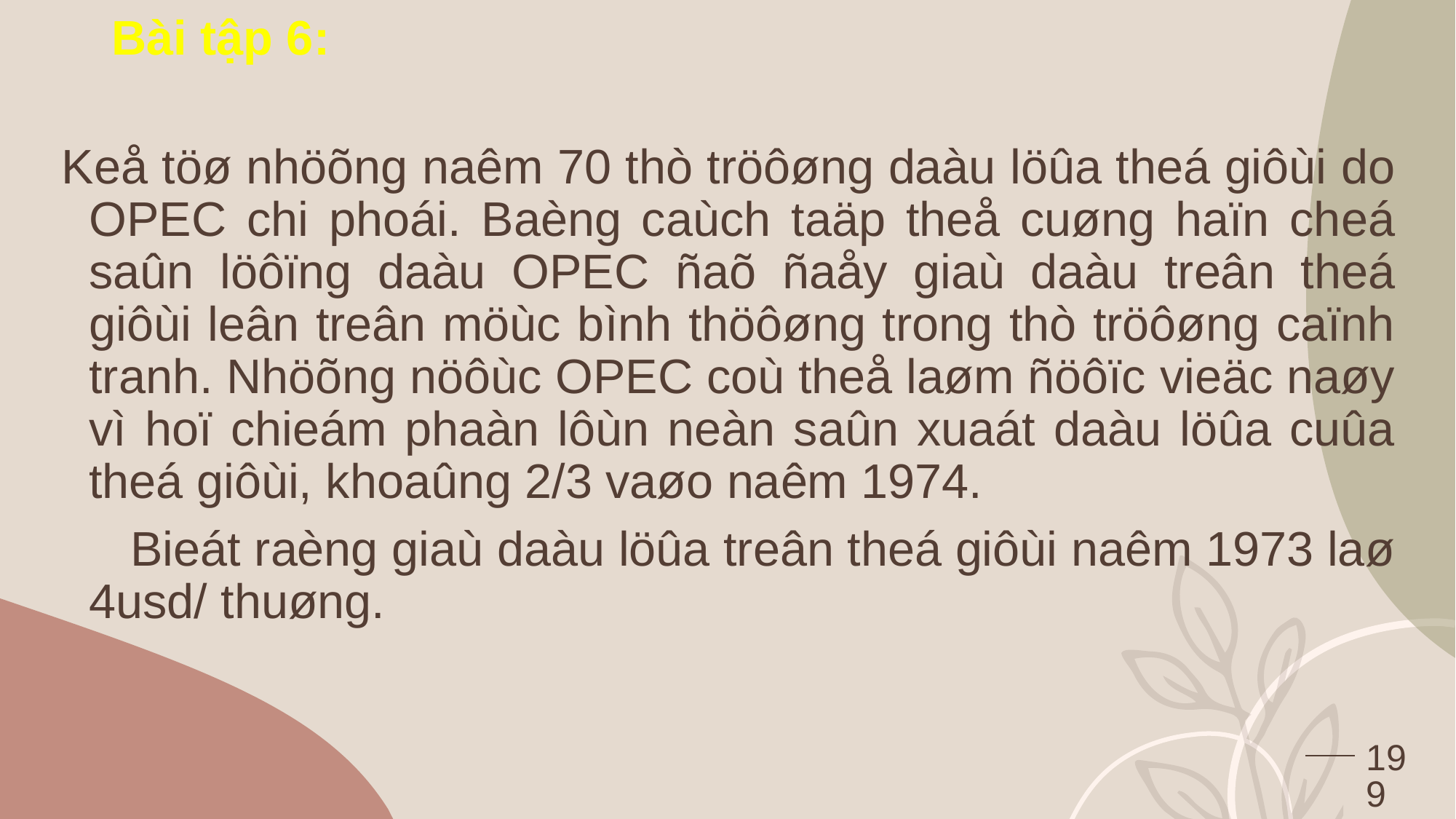

Bài tập 6:
Keå töø nhöõng naêm 70 thò tröôøng daàu löûa theá giôùi do OPEC chi phoái. Baèng caùch taäp theå cuøng haïn cheá saûn löôïng daàu OPEC ñaõ ñaåy giaù daàu treân theá giôùi leân treân möùc bình thöôøng trong thò tröôøng caïnh tranh. Nhöõng nöôùc OPEC coù theå laøm ñöôïc vieäc naøy vì hoï chieám phaàn lôùn neàn saûn xuaát daàu löûa cuûa theá giôùi, khoaûng 2/3 vaøo naêm 1974.
     Bieát raèng giaù daàu löûa treân theá giôùi naêm 1973 laø 4usd/ thuøng.

199